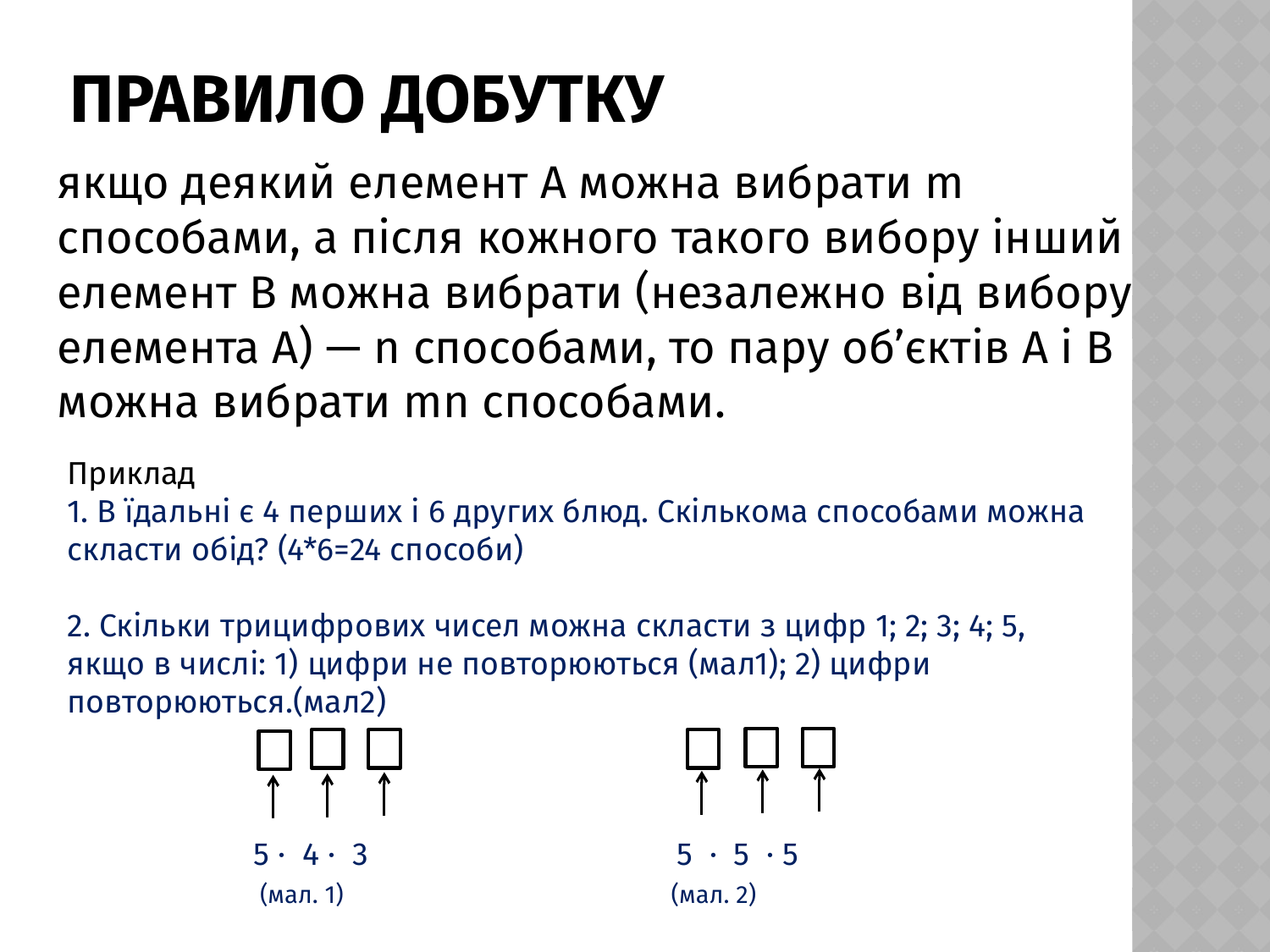

# правило добутку
якщо деякий елемент А можна вибрати m способами, а після кожного такого вибору інший елемент В можна вибрати (незалежно від вибору елемента А) — n способами, то пару об’єктів А і В можна вибрати mn способами.
Приклад
1. В їдальні є 4 перших і 6 других блюд. Скількома способами можна скласти обід? (4*6=24 способи)

2. Скільки трицифрових чисел можна скласти з цифр 1; 2; 3; 4; 5, якщо в числі: 1) цифри не повторюються (мал1); 2) цифри повторюються.(мал2)

	       5 ∙  4 ∙  3		            5  ∙  5  ∙ 5
	          (мал. 1)	                                  (мал. 2)